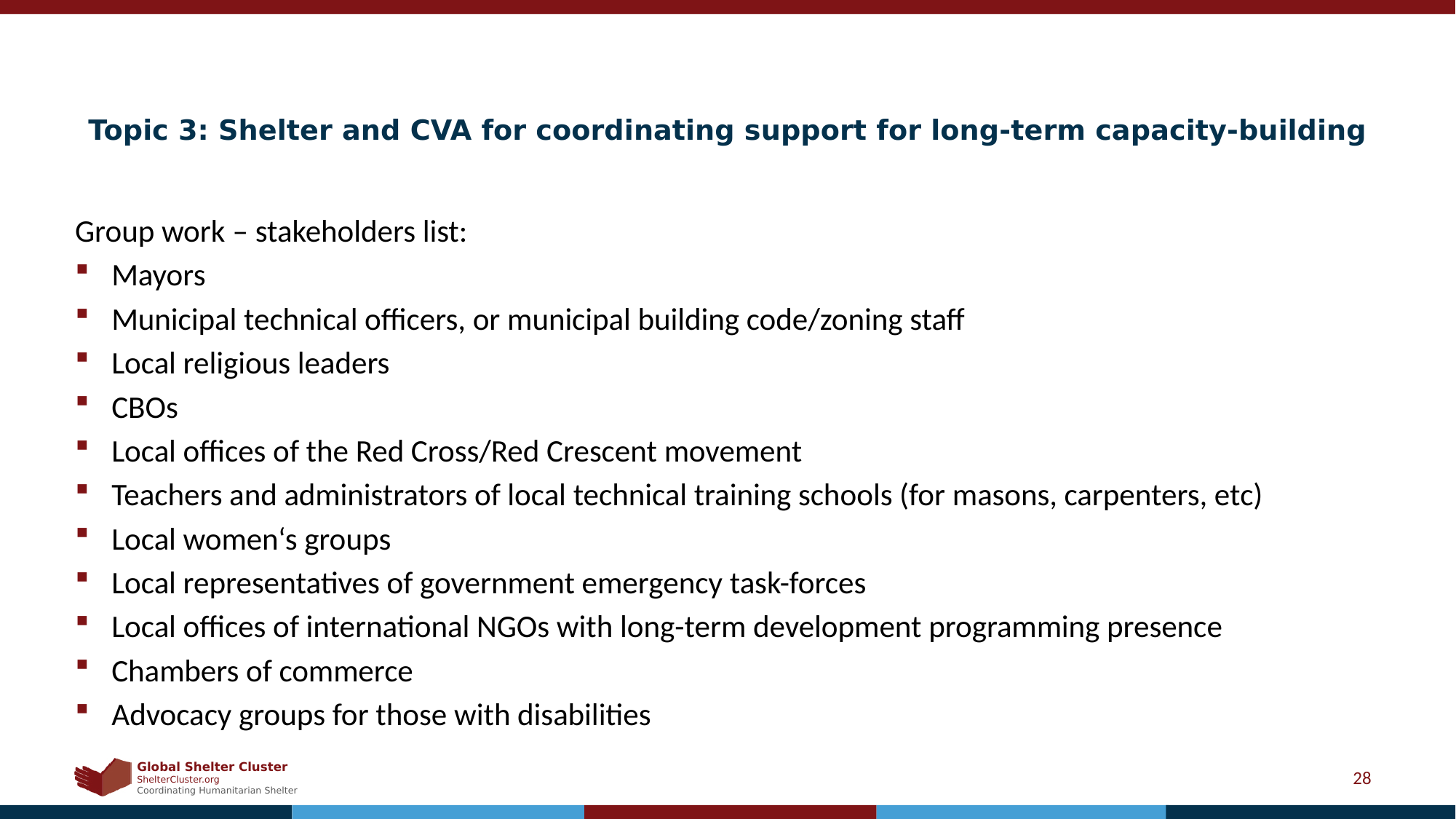

# Topic 3: Shelter and CVA for coordinating support for long-term capacity-building
Group work – stakeholders list:
Mayors
Municipal technical officers, or municipal building code/zoning staff
Local religious leaders
CBOs
Local offices of the Red Cross/Red Crescent movement
Teachers and administrators of local technical training schools (for masons, carpenters, etc)
Local women‘s groups
Local representatives of government emergency task-forces
Local offices of international NGOs with long-term development programming presence
Chambers of commerce
Advocacy groups for those with disabilities

28